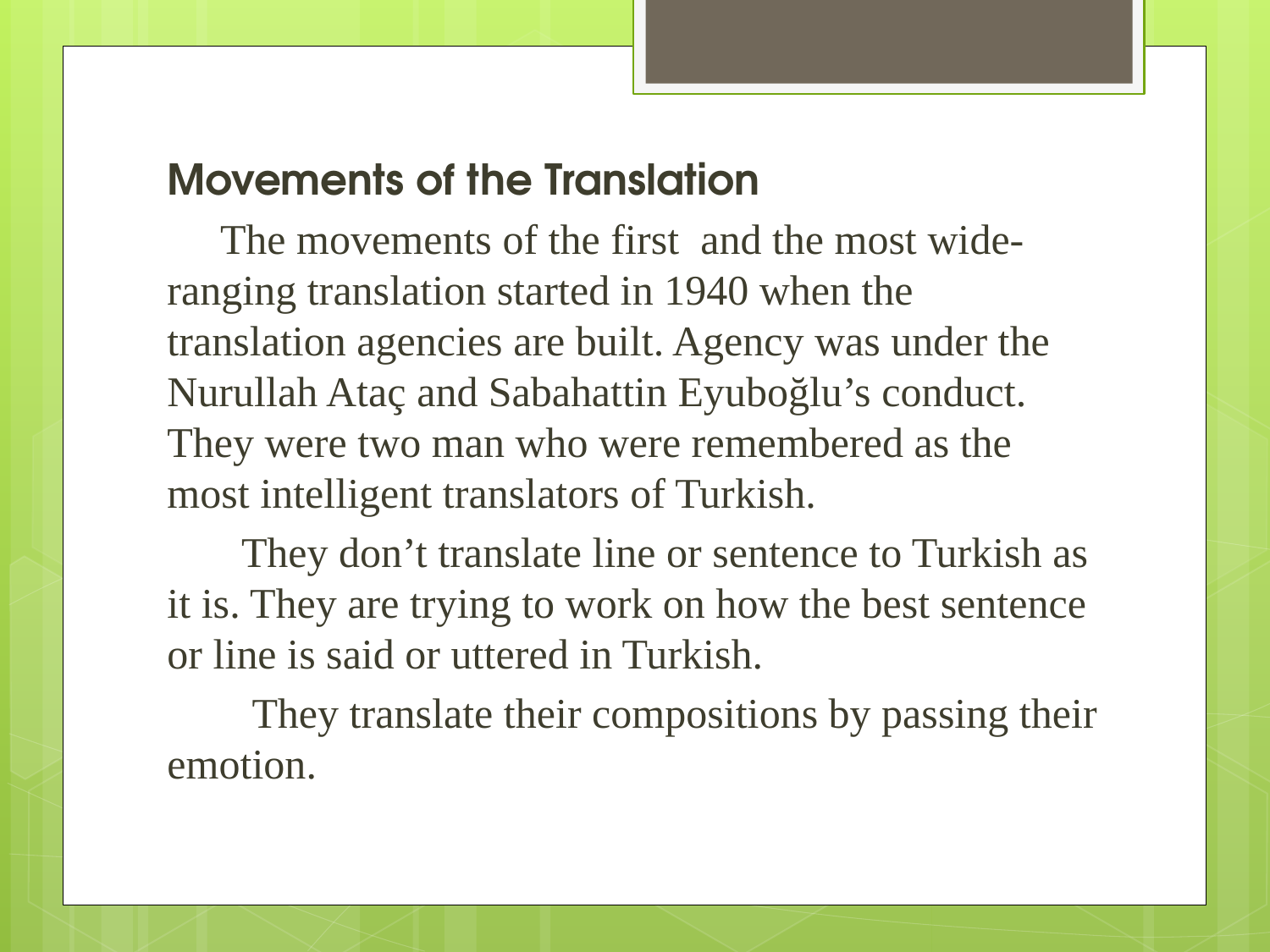

#
Movements of the Translation
     The movements of the first  and the most wide-ranging translation started in 1940 when the translation agencies are built. Agency was under the Nurullah Ataç and Sabahattin Eyuboğlu’s conduct. They were two man who were remembered as the most intelligent translators of Turkish.
       They don’t translate line or sentence to Turkish as it is. They are trying to work on how the best sentence or line is said or uttered in Turkish.
        They translate their compositions by passing their emotion.